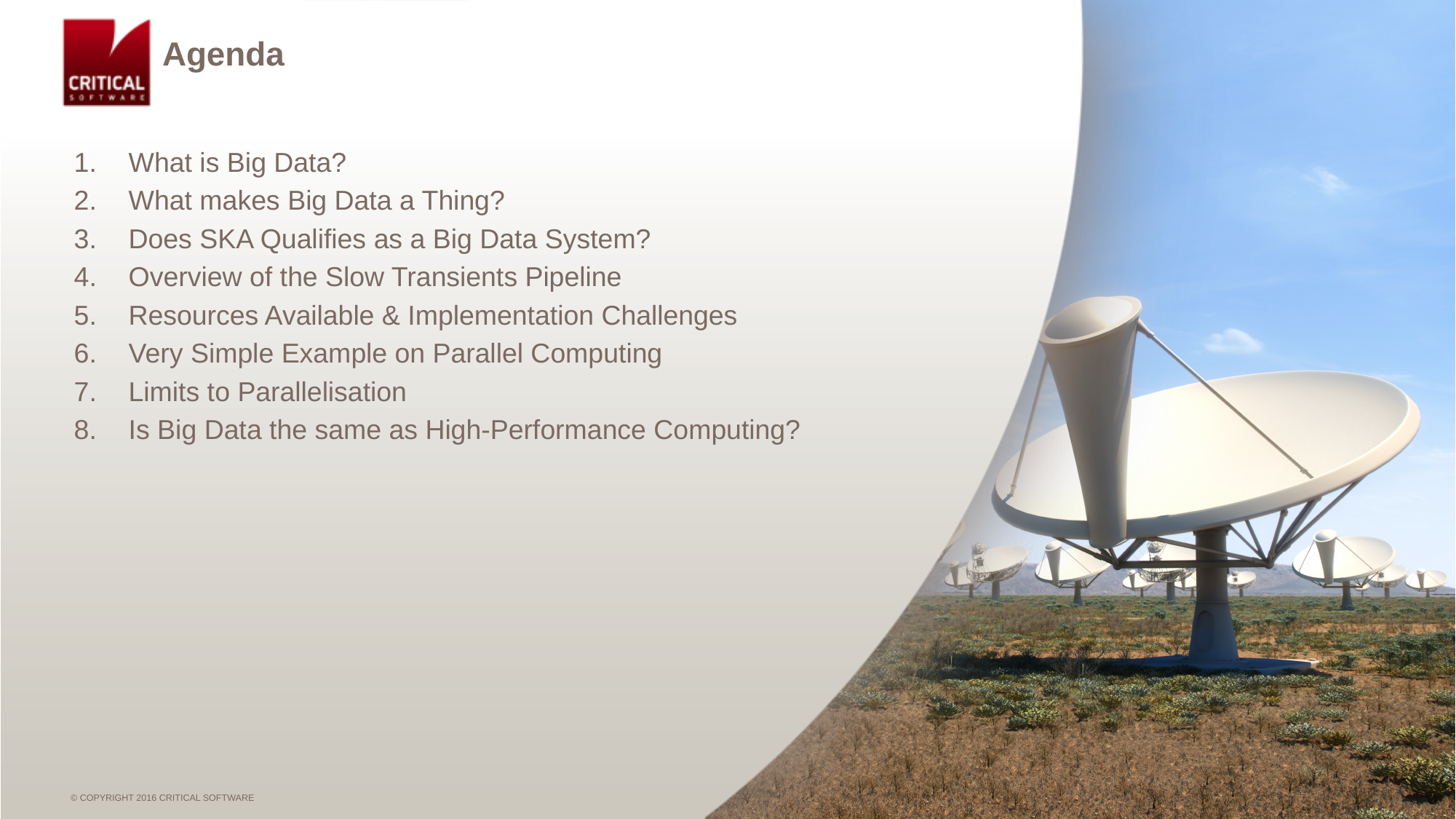

# Agenda
What is Big Data?
What makes Big Data a Thing?
Does SKA Qualifies as a Big Data System?
Overview of the Slow Transients Pipeline
Resources Available & Implementation Challenges
Very Simple Example on Parallel Computing
Limits to Parallelisation
Is Big Data the same as High-Performance Computing?